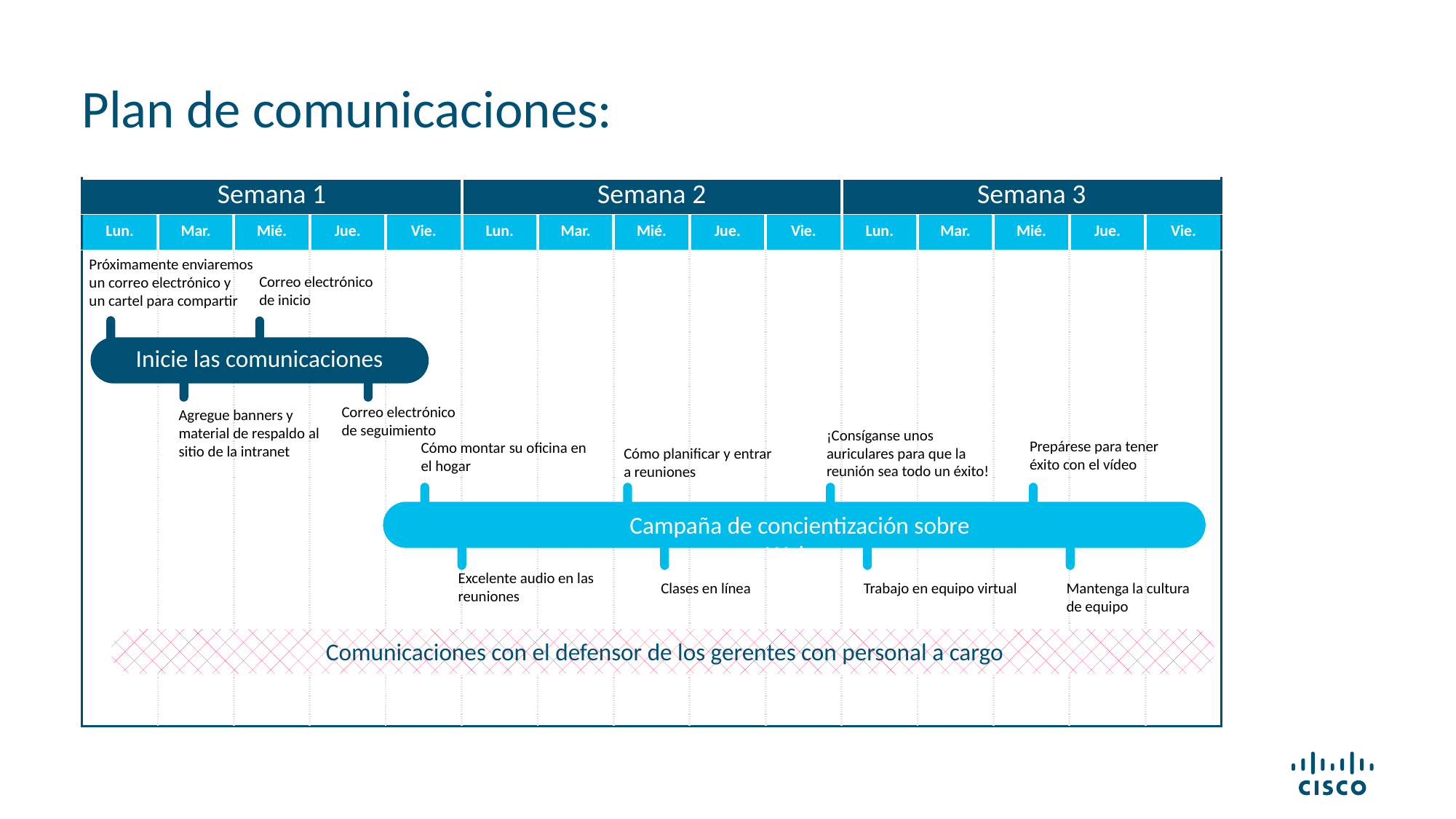

Plan de comunicaciones:
| Semana 1 |  |  |  |  | Semana 2 |  |  |  |  | Semana 3 |  |  |  |  |
| --- | --- | --- | --- | --- | --- | --- | --- | --- | --- | --- | --- | --- | --- | --- |
| Lun. | Mar. | Mié. | Jue. | Vie. | Lun. | Mar. | Mié. | Jue. | Vie. | Lun. | Mar. | Mié. | Jue. | Vie. |
|  |  |  |  |  |  |  |  |  |  |  |  |  |  |  |
Próximamente enviaremos un correo electrónico y
un cartel para compartir
Correo electrónico de inicio

Inicie las comunicaciones

Correo electrónico de seguimiento
Agregue banners y material de respaldo al sitio de la intranet
¡Consíganse unos auriculares para que la reunión sea todo un éxito!
Prepárese para tener éxito con el vídeo
Cómo montar su oficina en el hogar

Cómo planificar y entrar a reuniones

Campaña de concientización sobre Webex
Excelente audio en las reuniones
Mantenga la cultura
de equipo
Trabajo en equipo virtual
Clases en línea

Comunicaciones con el defensor de los gerentes con personal a cargo